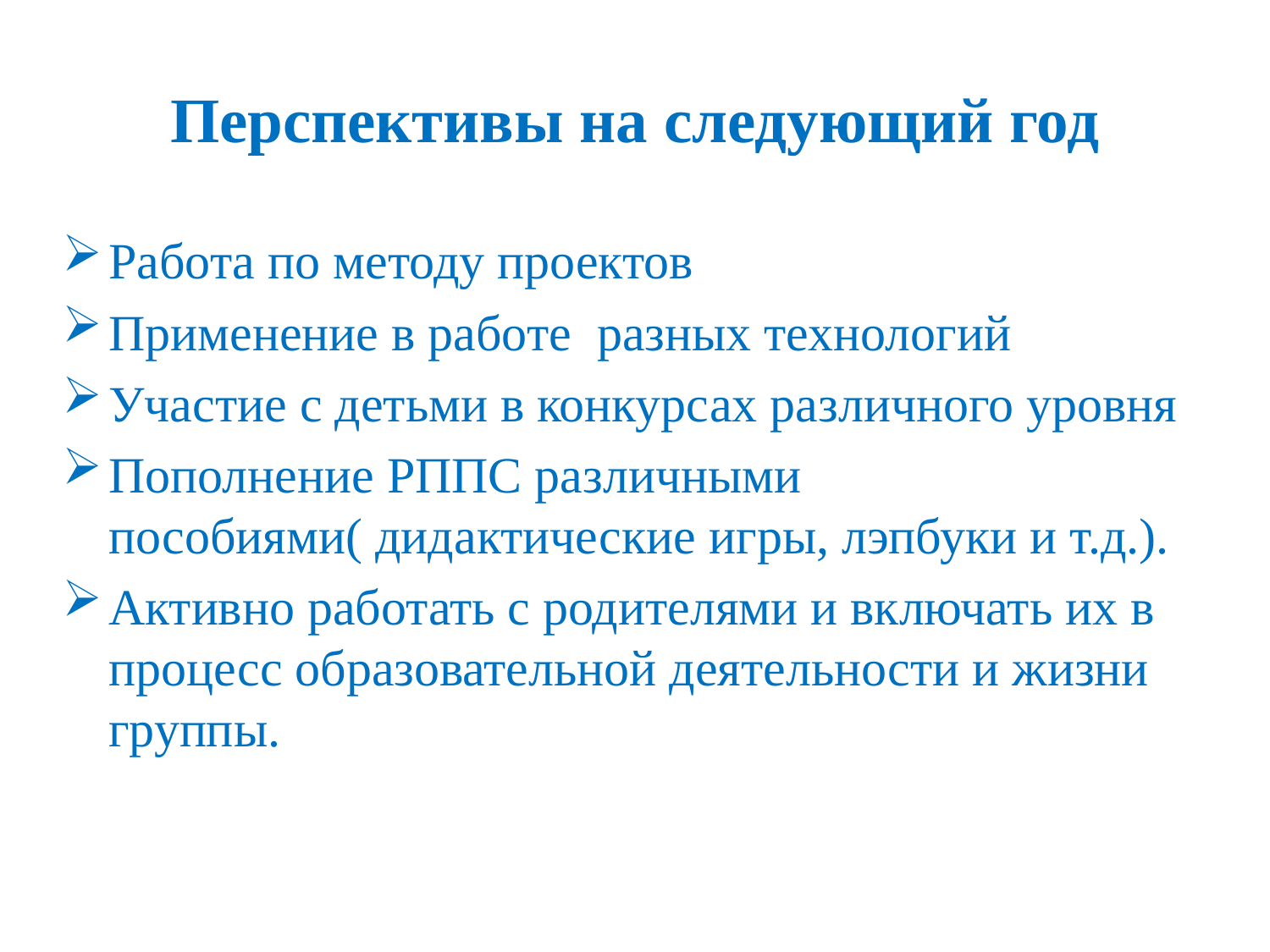

# Перспективы на следующий год
Работа по методу проектов
Применение в работе  разных технологий
Участие с детьми в конкурсах различного уровня
Пополнение РППС различными пособиями( дидактические игры, лэпбуки и т.д.).
Активно работать с родителями и включать их в процесс образовательной деятельности и жизни группы.